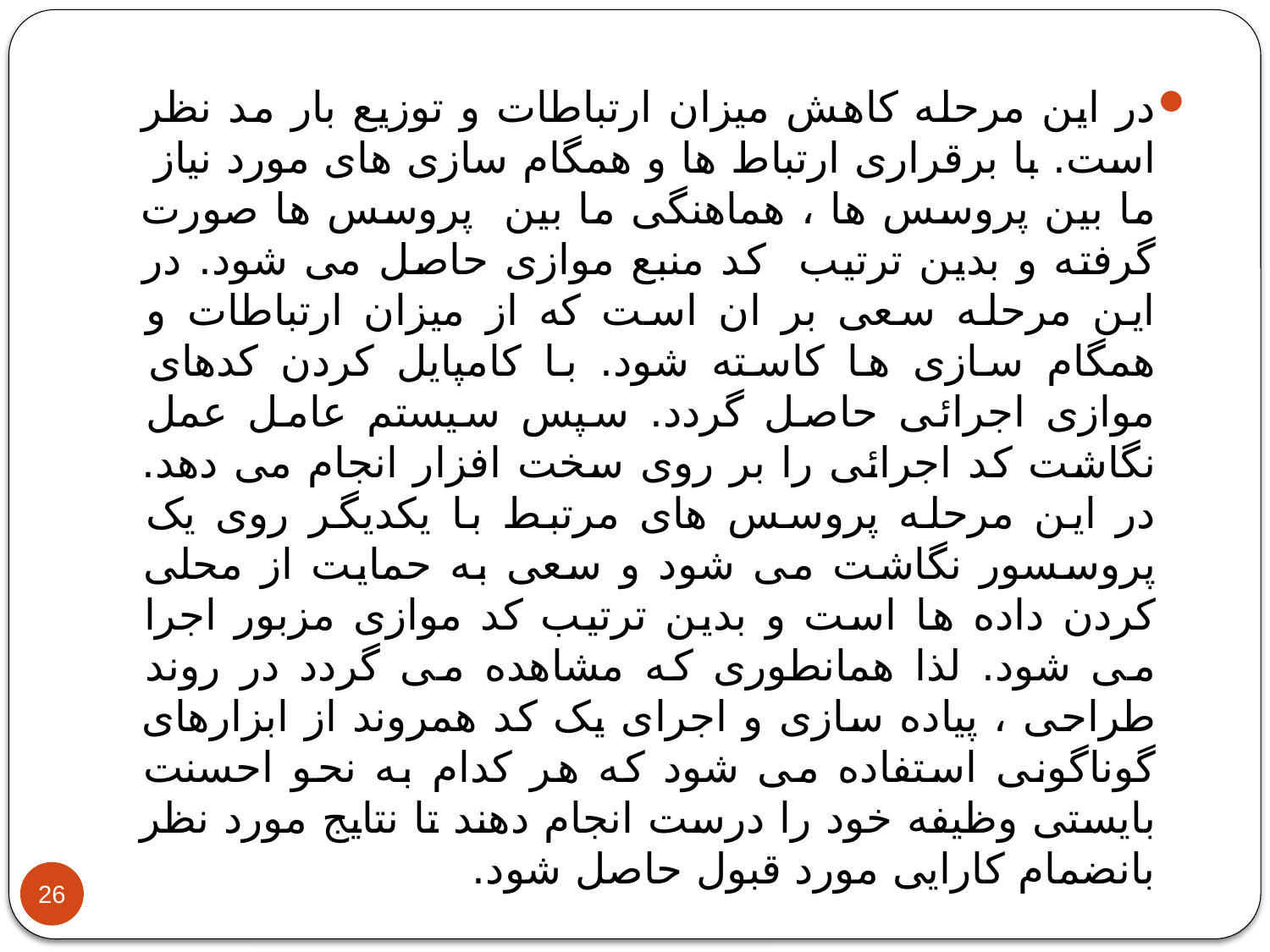

در این مرحله کاهش میزان ارتباطات و توزیع بار مد نظر است. با برقراری ارتباط ها و همگام سازی های مورد نیاز  ما بین پروسس ها ، هماهنگی ما بین  پروسس ها صورت گرفته و بدین ترتیب  کد منبع موازی حاصل می شود. در این مرحله سعی بر ان است که از میزان ارتباطات و همگام سازی ها کاسته شود. با کامپایل کردن کدهای موازی اجرائی حاصل گردد. سپس سیستم عامل عمل نگاشت کد اجرائی را بر روی سخت افزار انجام می دهد. در این مرحله پروسس های مرتبط با یکدیگر روی یک پروسسور نگاشت می شود و سعی به حمایت از محلی کردن داده ها است و بدین ترتیب کد موازی مزبور اجرا می شود. لذا همانطوری که مشاهده می گردد در روند طراحی ، پیاده سازی و اجرای یک کد همروند از ابزارهای گوناگونی استفاده می شود که هر کدام به نحو احسنت بایستی وظیفه خود را درست انجام دهند تا نتایج مورد نظر بانضمام کارایی مورد قبول حاصل شود.
26